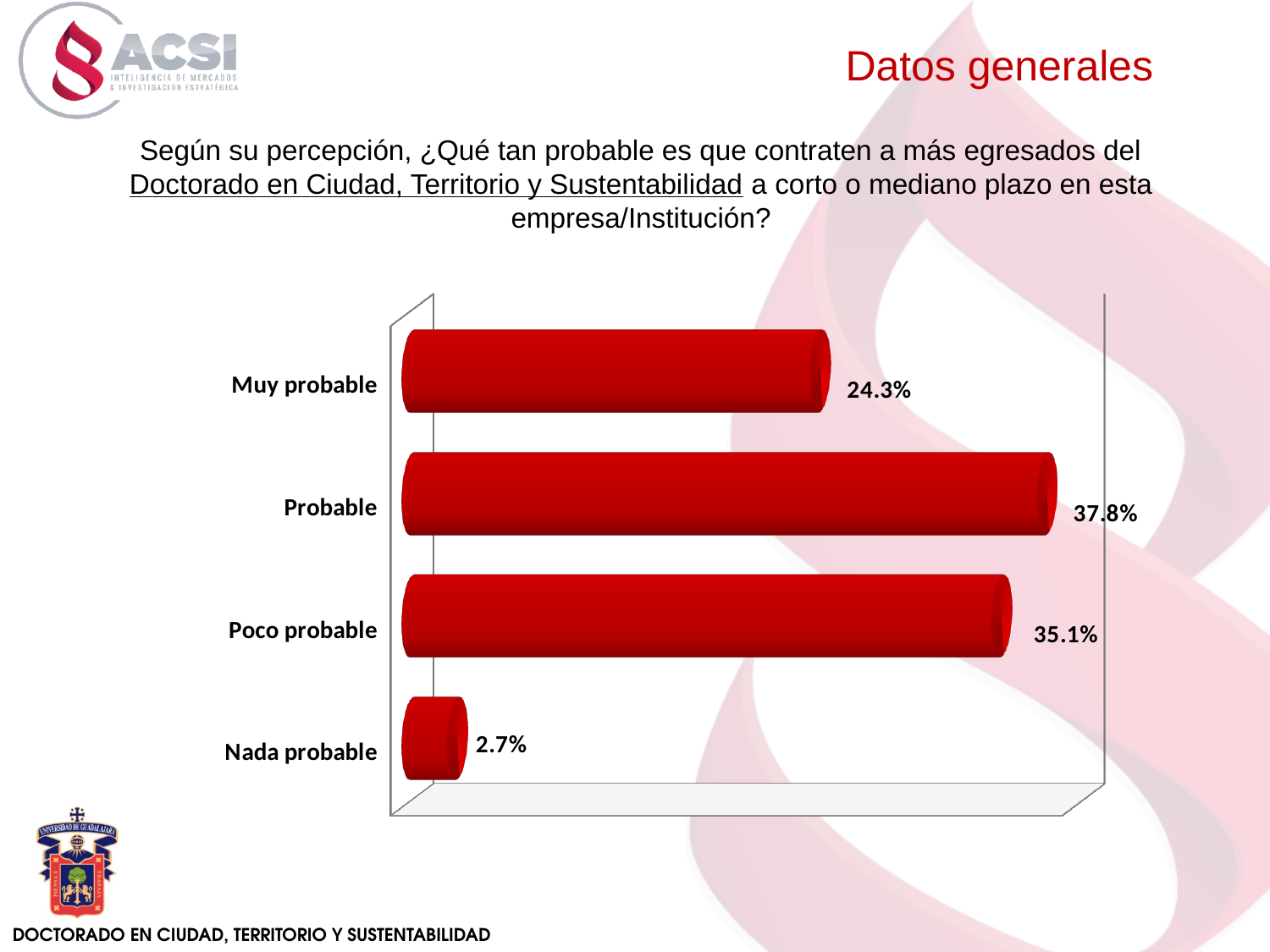

Datos generales
Según su percepción, ¿Qué tan probable es que contraten a más egresados del Doctorado en Ciudad, Territorio y Sustentabilidad a corto o mediano plazo en esta empresa/Institución?

[unsupported chart]